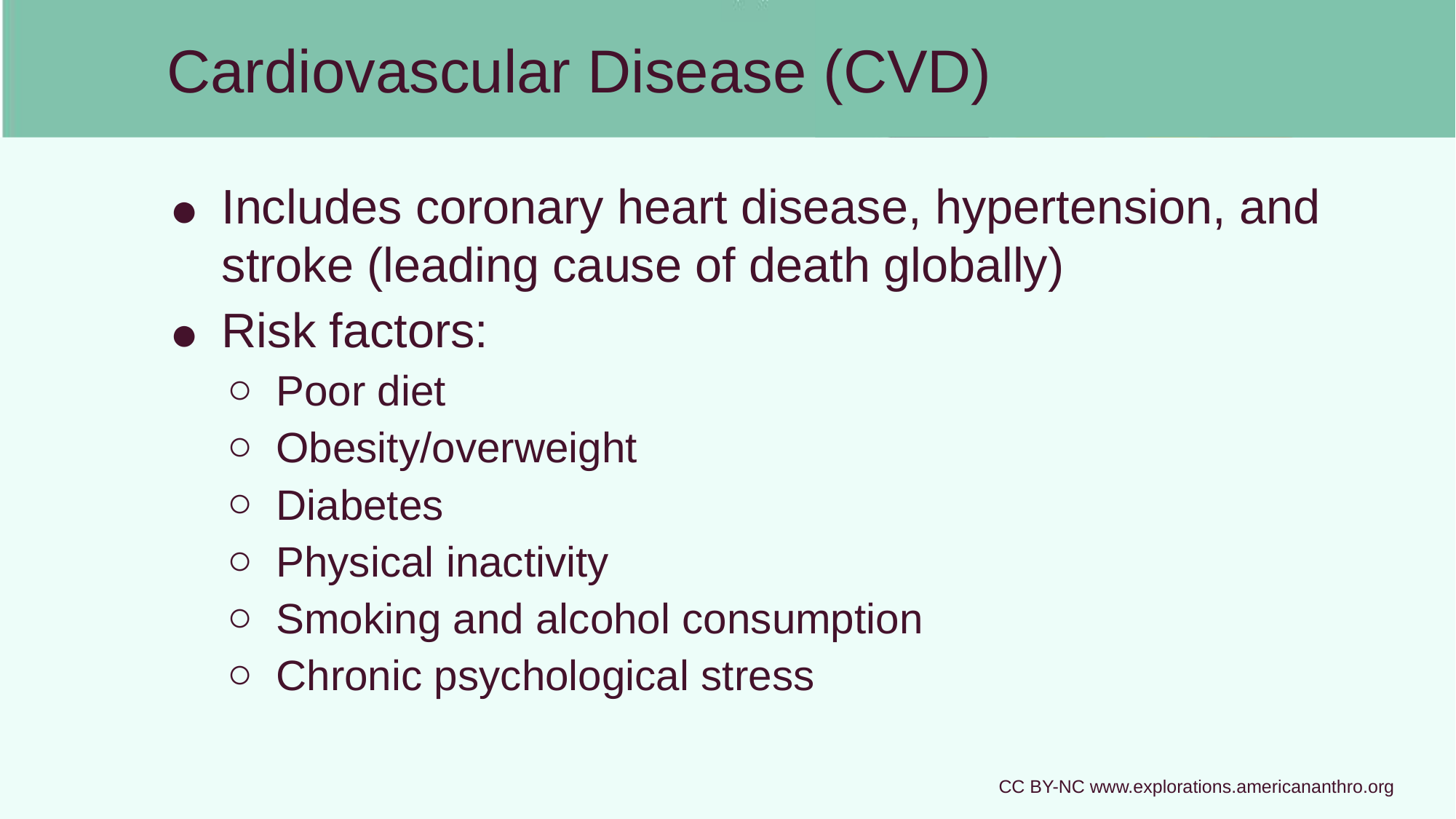

# Cardiovascular Disease (CVD)
Includes coronary heart disease, hypertension, and stroke (leading cause of death globally)
Risk factors:
Poor diet
Obesity/overweight
Diabetes
Physical inactivity
Smoking and alcohol consumption
Chronic psychological stress